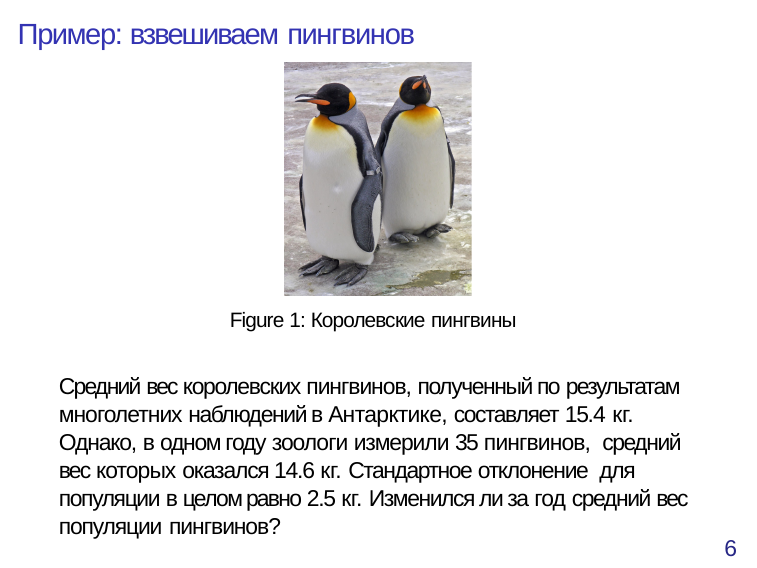

# Пример: взвешиваем пингвинов

Figure 1: Королевские пингвины

Средний вес королевских пингвинов, полученный по результатам  многолетних наблюдений в Антарктике, составляет 15.4 кг.
Однако, в одном году зоологи измерили 35 пингвинов,  средний вес которых оказался 14.6 кг. Стандартное отклонение  для популяции в целом равно 2.5 кг. Изменился ли за год средний вес популяции пингвинов?
6